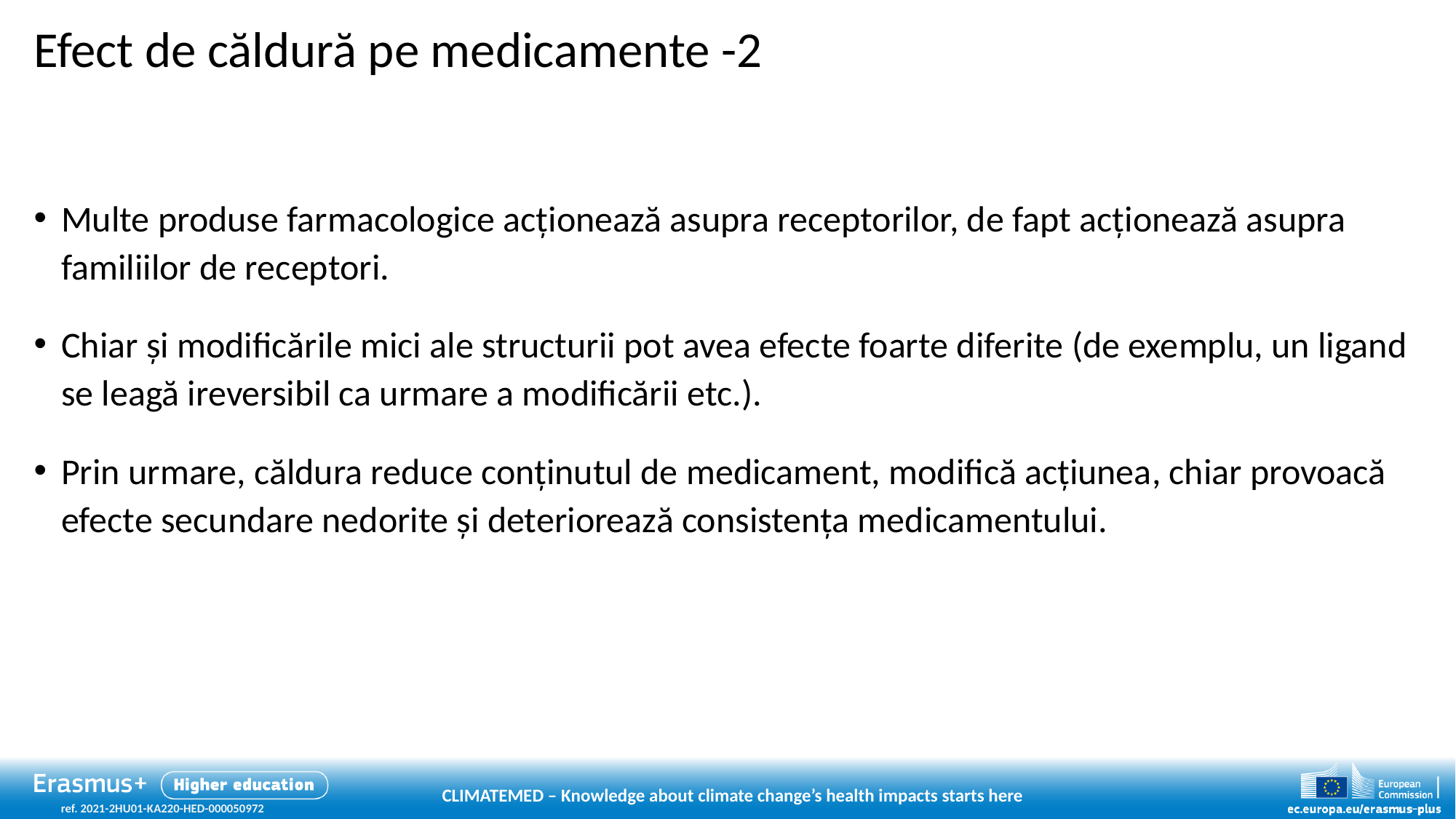

# Efect de căldură pe medicamente -2
Multe produse farmacologice acţionează asupra receptorilor, de fapt acţionează asupra familiilor de receptori.
Chiar și modificările mici ale structurii pot avea efecte foarte diferite (de exemplu, un ligand se leagă ireversibil ca urmare a modificării etc.).
Prin urmare, căldura reduce conținutul de medicament, modifică acțiunea, chiar provoacă efecte secundare nedorite și deteriorează consistența medicamentului.